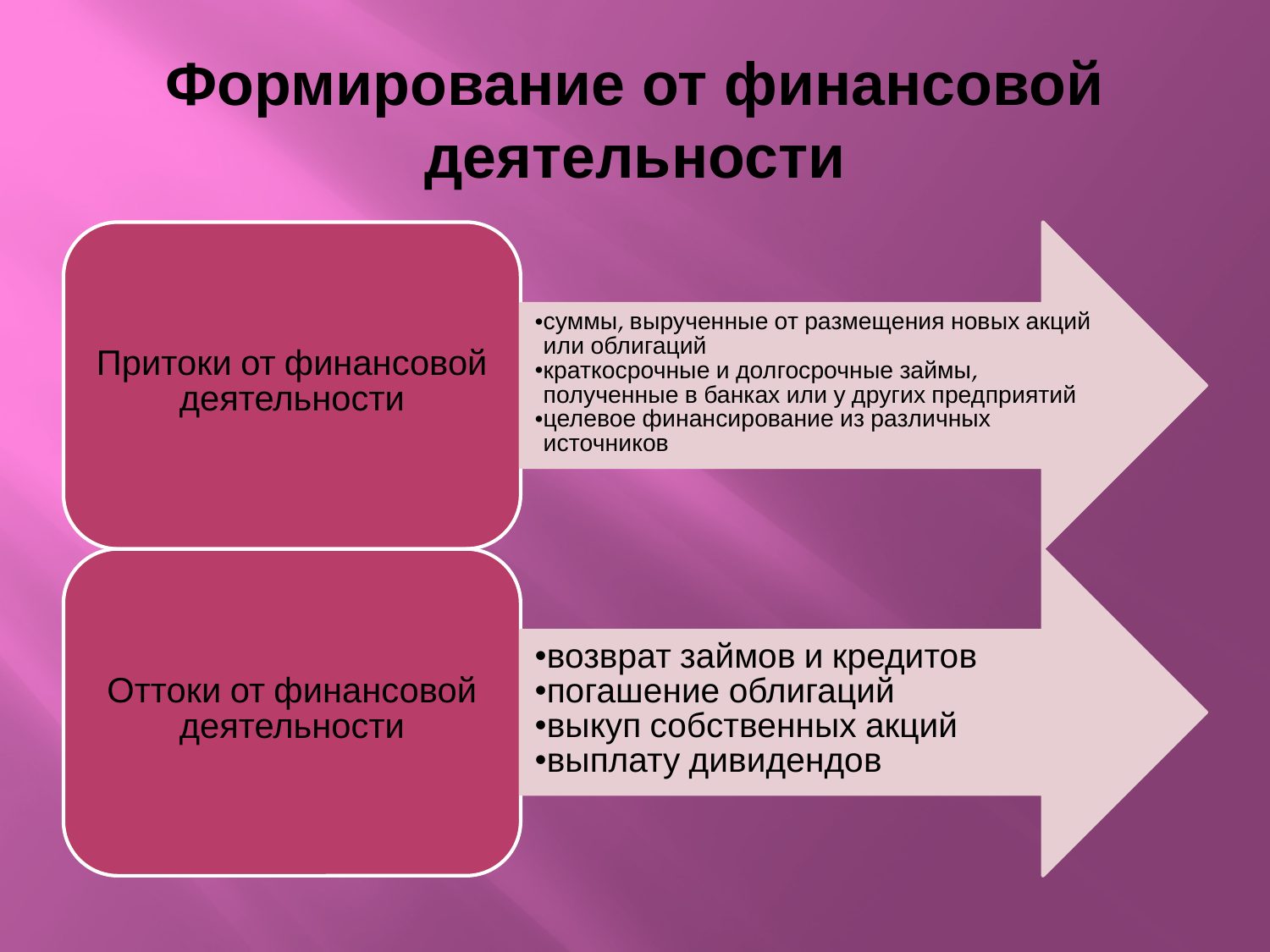

# Формирование от финансовой деятельности
Притоки от финансовой деятельности
суммы, вырученные от размещения новых акций или облигаций
Оттоки от финансовой деятельности
возврат займов и кредитов
краткосрочные и долгосрочные займы, полученные в банках или у других предприятий
целевое финансирование из различных источников
погашение облигаций
выкуп собственных акций
выплату дивидендов